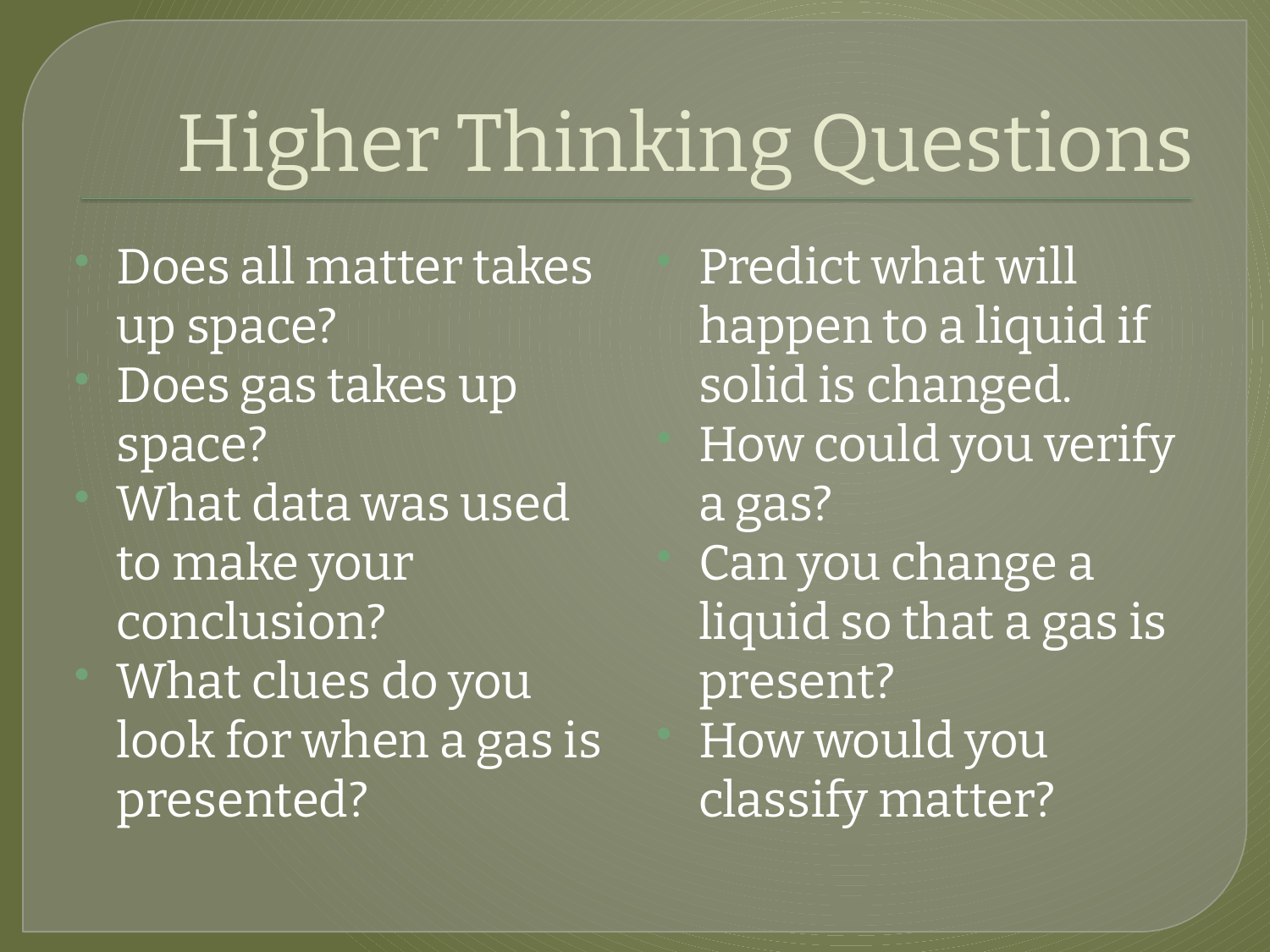

# Higher Thinking Questions
Does all matter takes up space?
Does gas takes up space?
What data was used to make your conclusion?
What clues do you look for when a gas is presented?
Predict what will happen to a liquid if solid is changed.
How could you verify a gas?
Can you change a liquid so that a gas is present?
How would you classify matter?